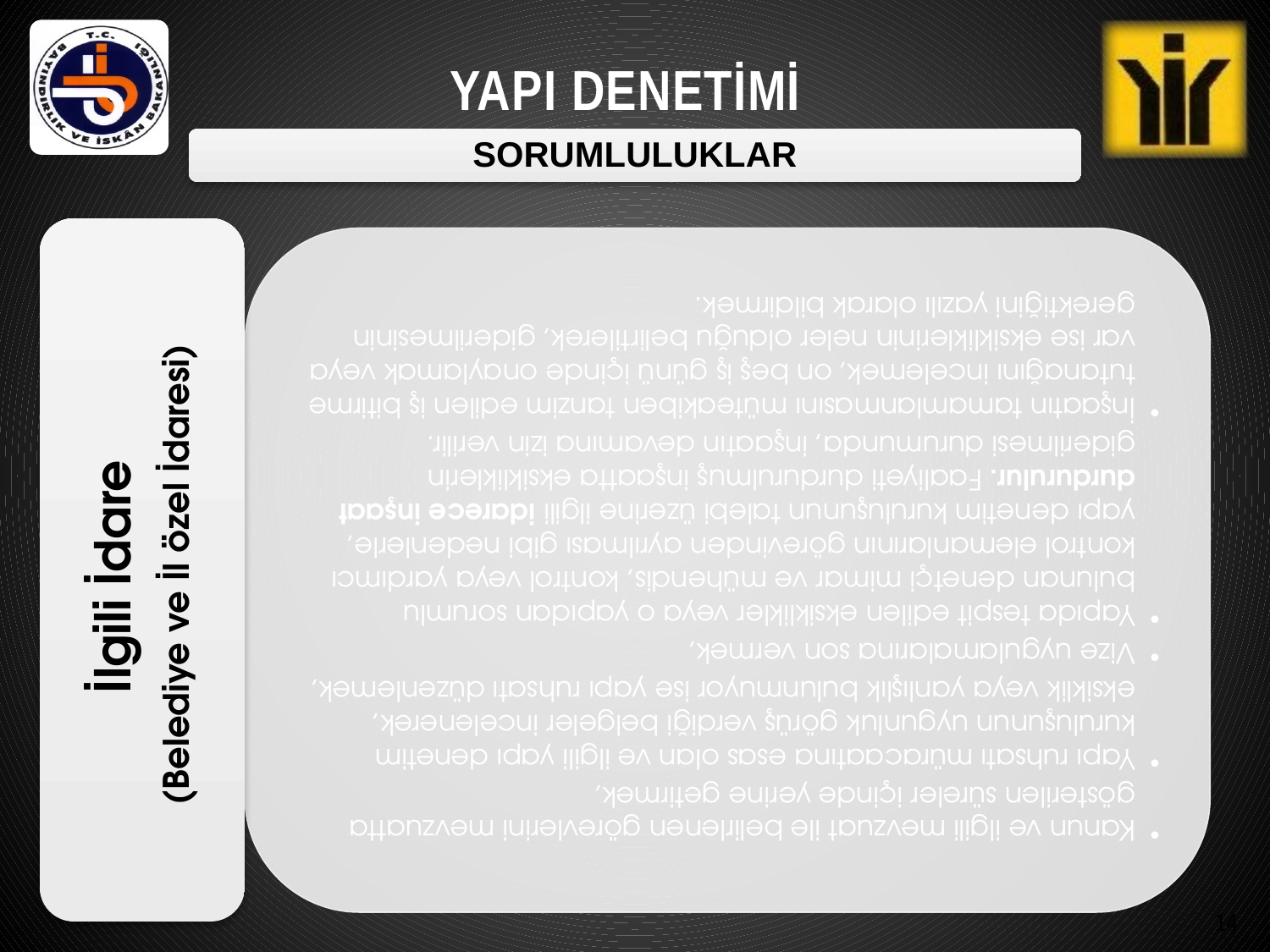

SORUMLULUKLAR
Kanun ve ilgili mevzuat ile belirlenen görevlerini mevzuatta gösterilen süreler içinde yerine getirmek,
Yapı ruhsatı müracaatına esas olan ve ilgili yapı denetim kuruluşunun uygunluk görüş verdiği belgeler incelenerek, eksiklik veya yanlışlık bulunmuyor ise yapı ruhsatı düzenlemek,
Vize uygulamalarına son vermek,
Yapıda tespit edilen eksiklikler veya o yapıdan sorumlu bulunan denetçi mimar ve mühendis, kontrol veya yardımcı kontrol elemanlarının görevinden ayrılması gibi nedenlerle, yapı denetim kuruluşunun talebi üzerine ilgili idarece inşaat durdurulur. Faaliyeti durdurulmuş inşaatta eksikliklerin giderilmesi durumunda, inşaatın devamına izin verilir.
İnşaatın tamamlanmasını müteakiben tanzim edilen iş bitirme tutanağını incelemek, on beş iş günü içinde onaylamak veya var ise eksikliklerinin neler olduğu belirtilerek, giderilmesinin gerektiğini yazılı olarak bildirmek.
İlgili İdare
(Belediye ve İl özel İdaresi)
14